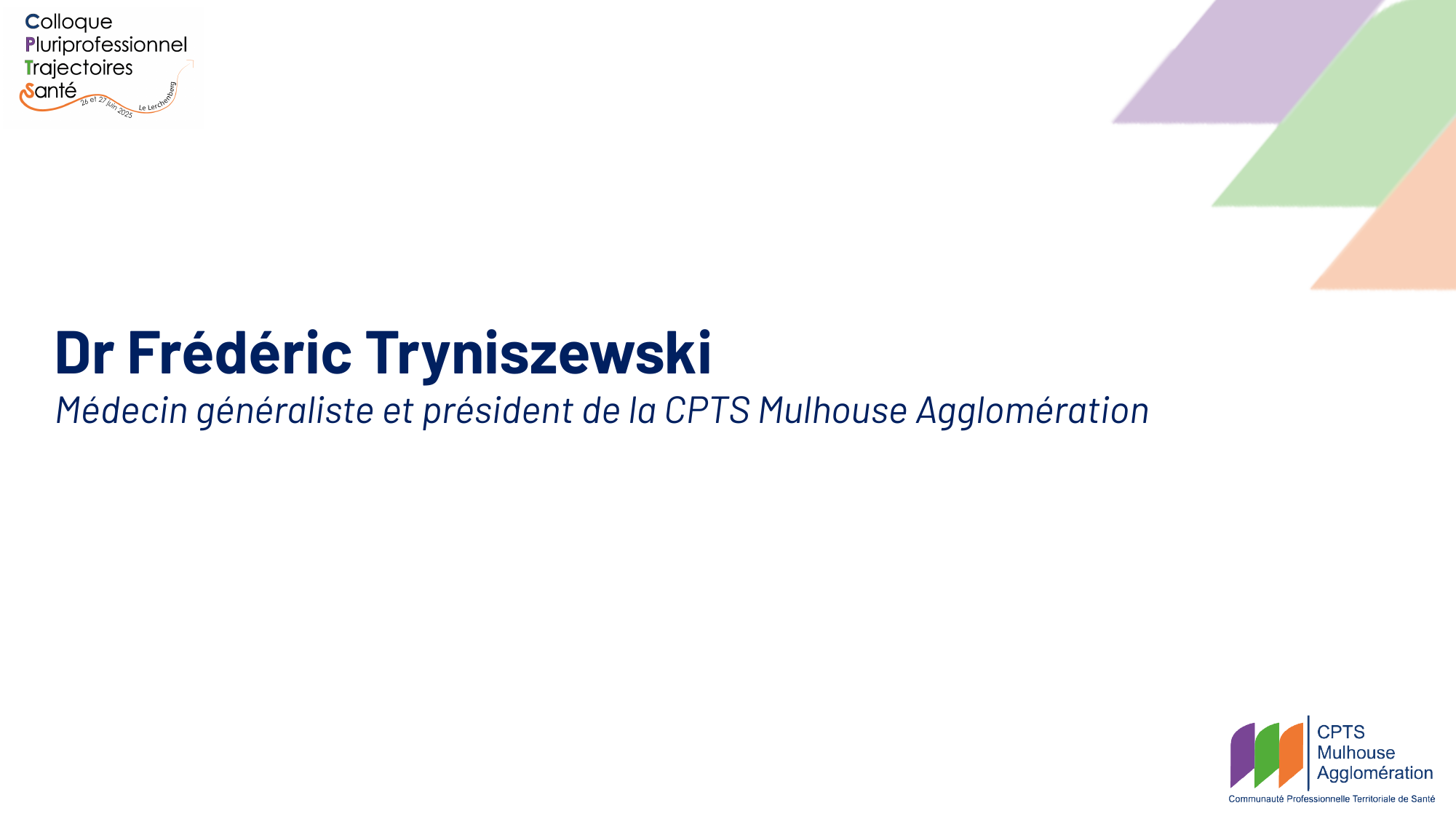

Dr Frédéric Tryniszewski
Médecin généraliste et président de la CPTS Mulhouse Agglomération